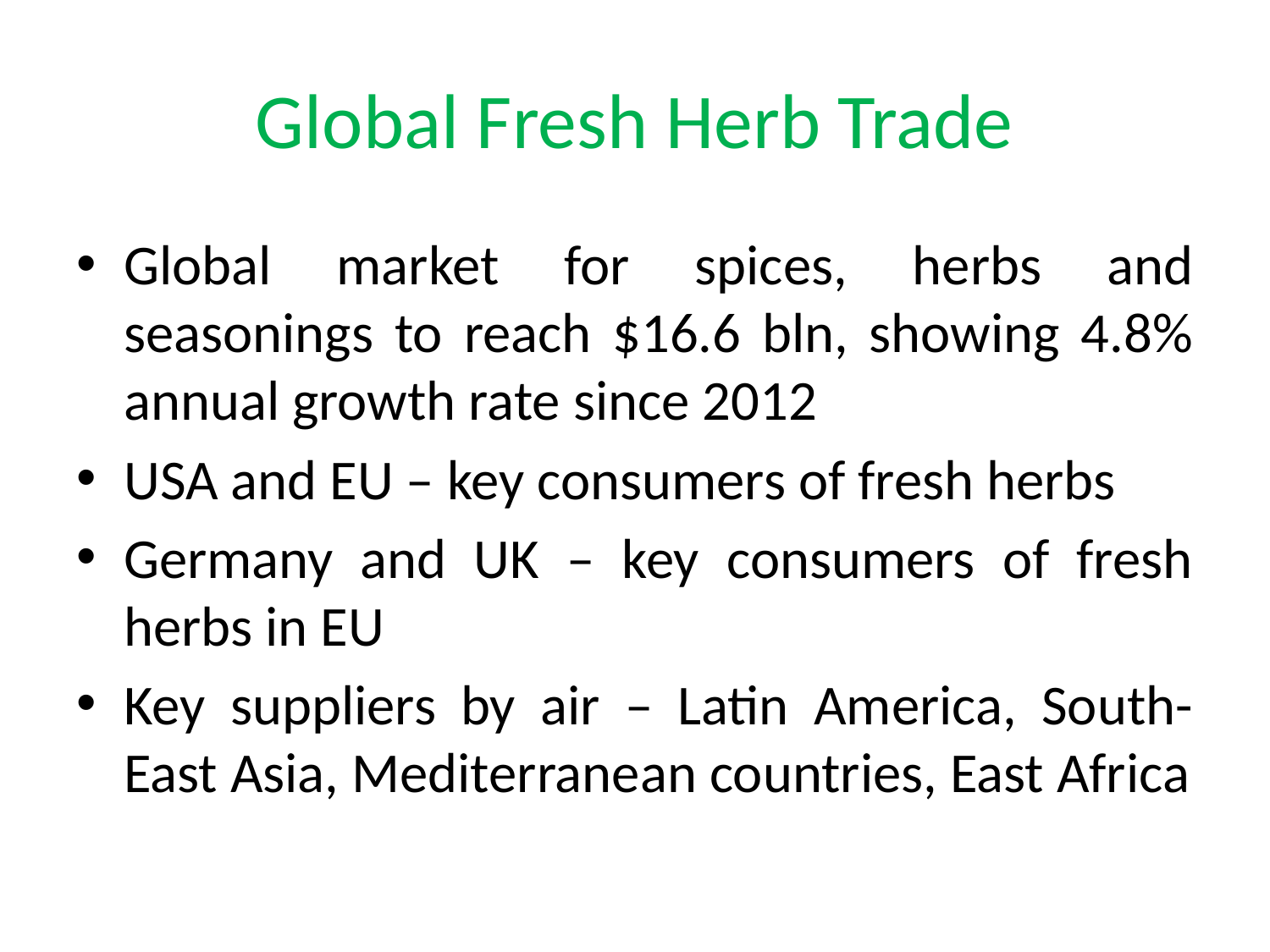

# Global Fresh Herb Trade
Global market for spices, herbs and seasonings to reach $16.6 bln, showing 4.8% annual growth rate since 2012
USA and EU – key consumers of fresh herbs
Germany and UK – key consumers of fresh herbs in EU
Key suppliers by air – Latin America, South-East Asia, Mediterranean countries, East Africa